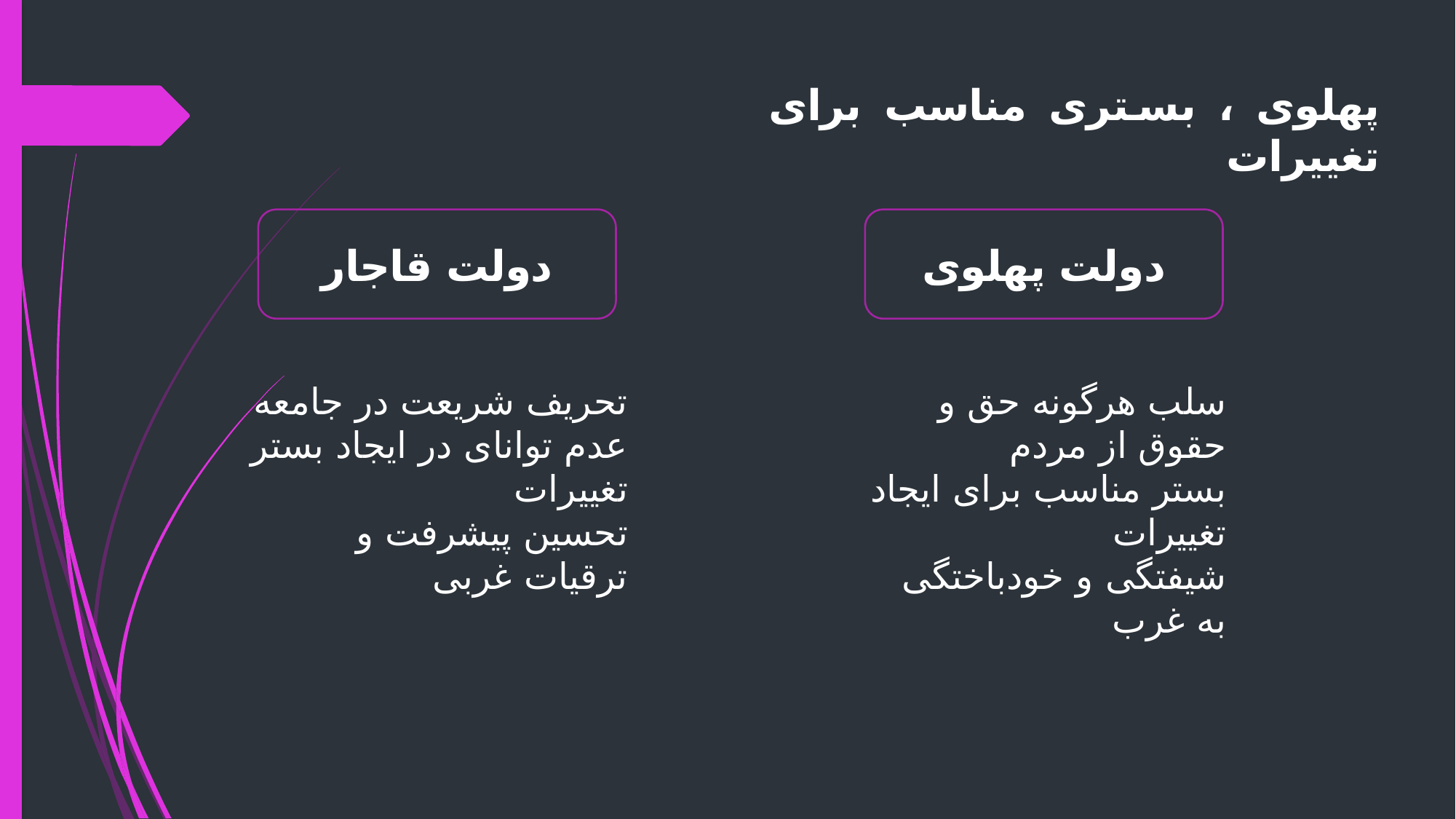

پهلوی ، بستری مناسب برای تغییرات
دولت قاجار
دولت پهلوی
تحریف شریعت در جامعه
عدم توانای در ایجاد بستر تغییرات
تحسین پیشرفت و ترقیات غربی
سلب هرگونه حق و حقوق از مردم
بستر مناسب برای ایجاد تغییرات
شیفتگی و خودباختگی به غرب